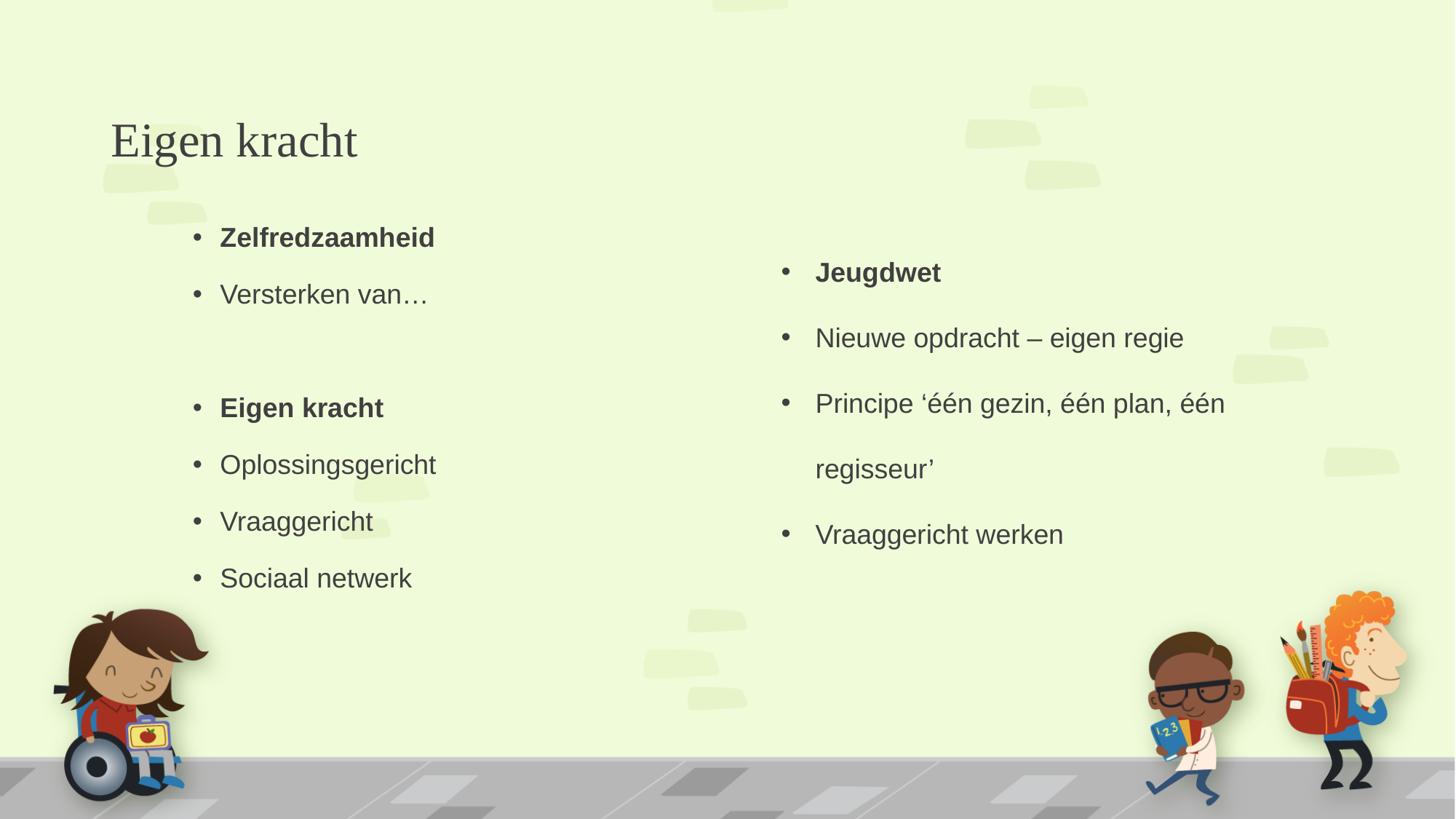

# Eigen kracht

Jeugdwet
Nieuwe opdracht – eigen regie
Principe ‘één gezin, één plan, één regisseur’
Vraaggericht werken

Zelfredzaamheid
Versterken van…

Eigen kracht
Oplossingsgericht
Vraaggericht
Sociaal netwerk